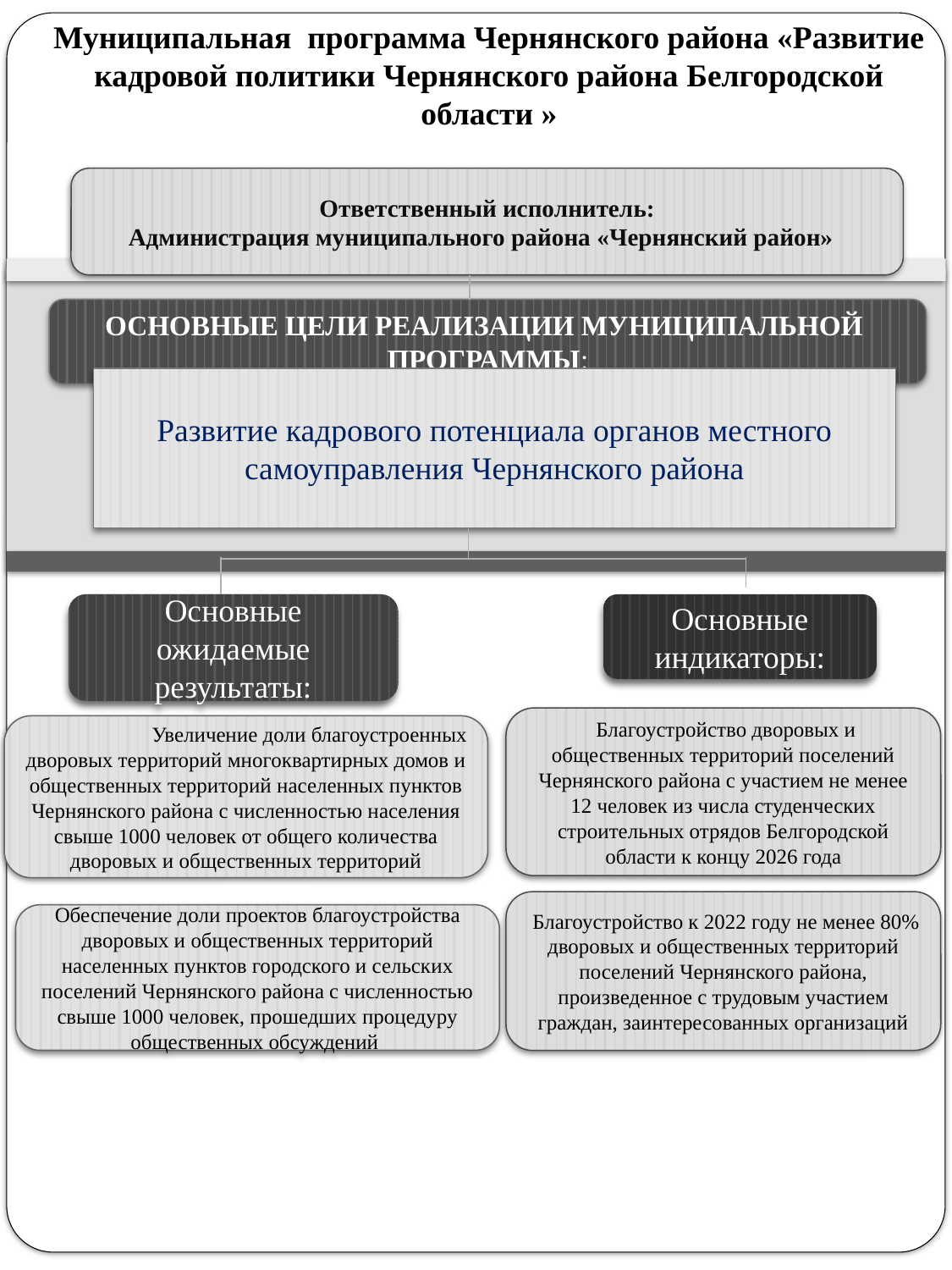

# Муниципальная  программа Чернянского района «Развитие кадровой политики Чернянского района Белгородской области »
Ответственный исполнитель:
Администрация муниципального района «Чернянский район»
ОСНОВНЫЕ ЦЕЛИ РЕАЛИЗАЦИИ МУНИЦИПАЛЬНОЙ  ПРОГРАММЫ:
Развитие кадрового потенциала органов местного самоуправления Чернянского района
Основные ожидаемые результаты:
Основные индикаторы:
 Благоустройство дворовых и общественных территорий поселений Чернянского района с участием не менее 12 человек из числа студенческих строительных отрядов Белгородской области к концу 2026 года
	Увеличение доли благоустроенных дворовых территорий многоквартирных домов и общественных территорий населенных пунктов Чернянского района с численностью населения свыше 1000 человек от общего количества дворовых и общественных территорий
 Благоустройство к 2022 году не менее 80% дворовых и общественных территорий поселений Чернянского района, произведенное с трудовым участием граждан, заинтересованных организаций
Обеспечение доли проектов благоустройства дворовых и общественных территорий населенных пунктов городского и сельских поселений Чернянского района с численностью свыше 1000 человек, прошедших процедуру общественных обсуждений